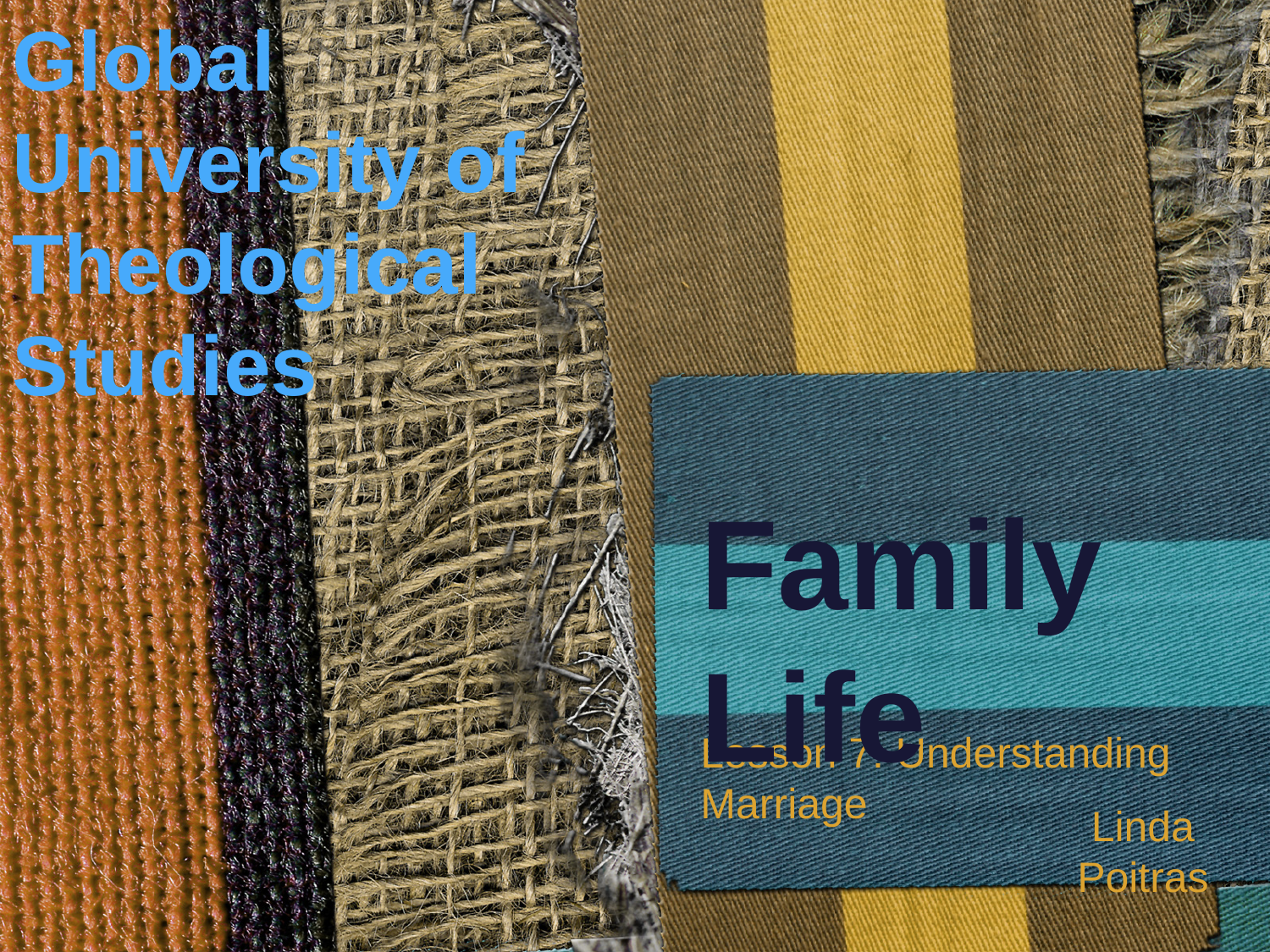

Global University of Theological Studies
# Family Life
Lesson 7: Understanding Marriage
Linda Poitras